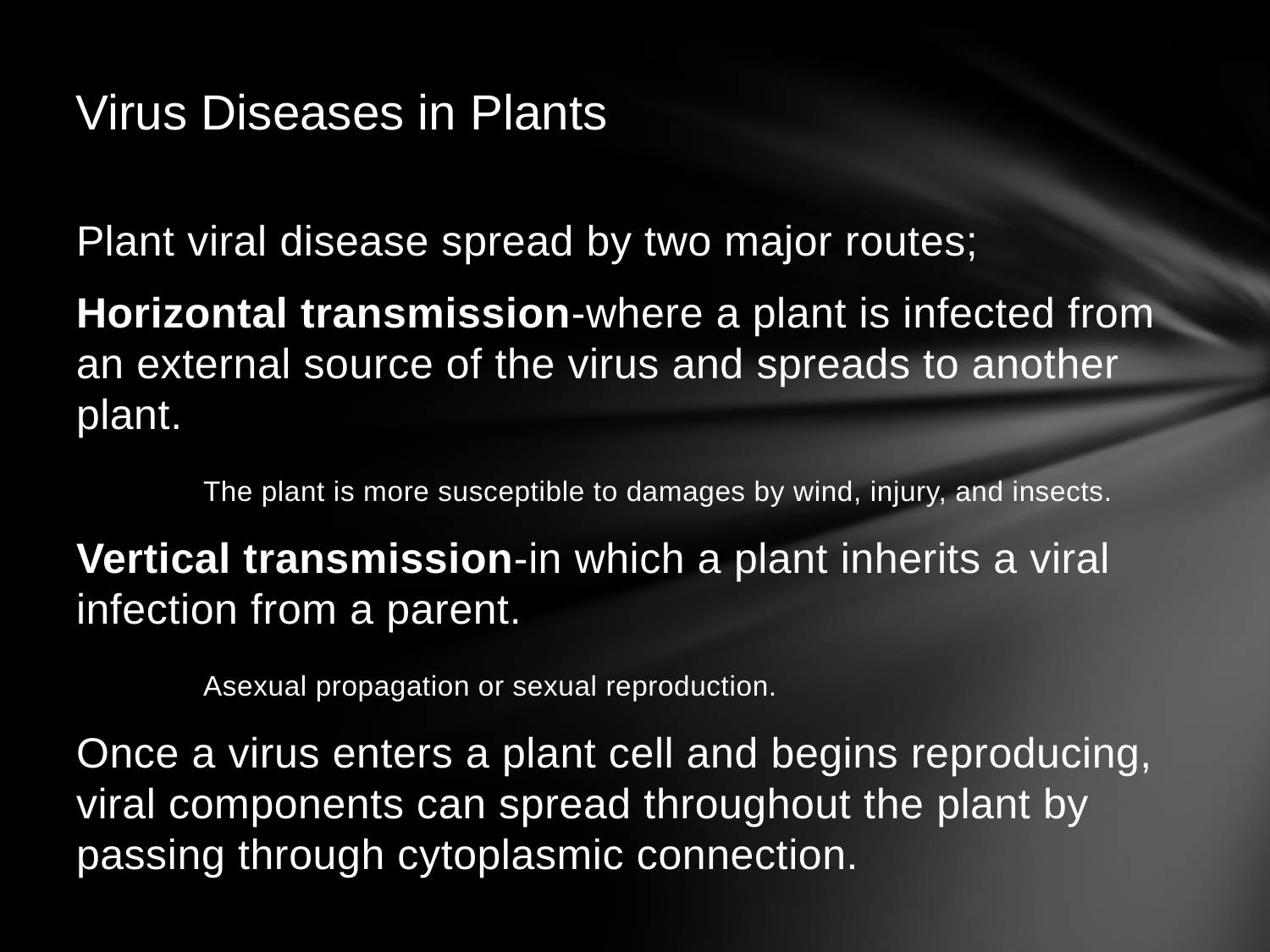

Virus Diseases in Plants
Plant viral disease spread by two major routes;
Horizontal transmission-where a plant is infected from an external source of the virus and spreads to another plant.
	The plant is more susceptible to damages by wind, injury, and insects.
Vertical transmission-in which a plant inherits a viral infection from a parent.
	Asexual propagation or sexual reproduction.
Once a virus enters a plant cell and begins reproducing, viral components can spread throughout the plant by passing through cytoplasmic connection.